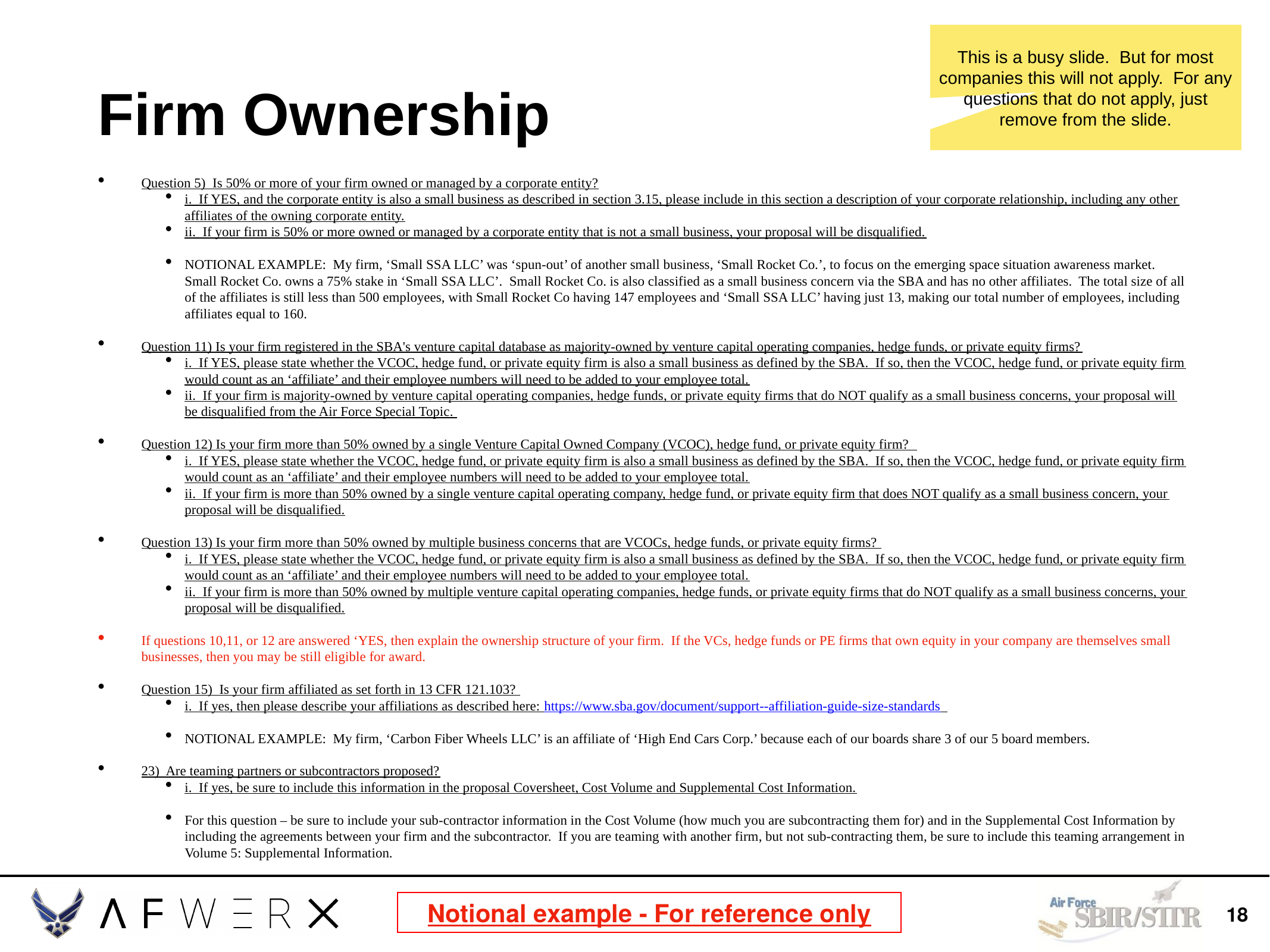

# Firm Ownership
This is a busy slide.  But for most companies this will not apply.  For any questions that do not apply, just remove from the slide.
Question 5)  Is 50% or more of your firm owned or managed by a corporate entity?
i.  If YES, and the corporate entity is also a small business as described in section 3.15, please include in this section a description of your corporate relationship, including any other affiliates of the owning corporate entity.
ii.  If your firm is 50% or more owned or managed by a corporate entity that is not a small business, your proposal will be disqualified.

NOTIONAL EXAMPLE:  My firm, ‘Small SSA LLC’ was ‘spun-out’ of another small business, ‘Small Rocket Co.’, to focus on the emerging space situation awareness market.  Small Rocket Co. owns a 75% stake in ‘Small SSA LLC’.  Small Rocket Co. is also classified as a small business concern via the SBA and has no other affiliates.  The total size of all of the affiliates is still less than 500 employees, with Small Rocket Co having 147 employees and ‘Small SSA LLC’ having just 13, making our total number of employees, including affiliates equal to 160.

Question 11) Is your firm registered in the SBA's venture capital database as majority-owned by venture capital operating companies, hedge funds, or private equity firms?
i.  If YES, please state whether the VCOC, hedge fund, or private equity firm is also a small business as defined by the SBA.  If so, then the VCOC, hedge fund, or private equity firm would count as an ‘affiliate’ and their employee numbers will need to be added to your employee total.
ii.  If your firm is majority-owned by venture capital operating companies, hedge funds, or private equity firms that do NOT qualify as a small business concerns, your proposal will be disqualified from the Air Force Special Topic.

Question 12) Is your firm more than 50% owned by a single Venture Capital Owned Company (VCOC), hedge fund, or private equity firm?
i.  If YES, please state whether the VCOC, hedge fund, or private equity firm is also a small business as defined by the SBA.  If so, then the VCOC, hedge fund, or private equity firm would count as an ‘affiliate’ and their employee numbers will need to be added to your employee total.
ii.  If your firm is more than 50% owned by a single venture capital operating company, hedge fund, or private equity firm that does NOT qualify as a small business concern, your proposal will be disqualified.

Question 13) Is your firm more than 50% owned by multiple business concerns that are VCOCs, hedge funds, or private equity firms?
i.  If YES, please state whether the VCOC, hedge fund, or private equity firm is also a small business as defined by the SBA.  If so, then the VCOC, hedge fund, or private equity firm would count as an ‘affiliate’ and their employee numbers will need to be added to your employee total.
ii.  If your firm is more than 50% owned by multiple venture capital operating companies, hedge funds, or private equity firms that do NOT qualify as a small business concerns, your proposal will be disqualified.

If questions 10,11, or 12 are answered ‘YES, then explain the ownership structure of your firm.  If the VCs, hedge funds or PE firms that own equity in your company are themselves small businesses, then you may be still eligible for award.

Question 15)  Is your firm affiliated as set forth in 13 CFR 121.103?
i.  If yes, then please describe your affiliations as described here: https://www.sba.gov/document/support--affiliation-guide-size-standards

NOTIONAL EXAMPLE:  My firm, ‘Carbon Fiber Wheels LLC’ is an affiliate of ‘High End Cars Corp.’ because each of our boards share 3 of our 5 board members.

23)  Are teaming partners or subcontractors proposed?
i.  If yes, be sure to include this information in the proposal Coversheet, Cost Volume and Supplemental Cost Information.

For this question – be sure to include your sub-contractor information in the Cost Volume (how much you are subcontracting them for) and in the Supplemental Cost Information by including the agreements between your firm and the subcontractor.  If you are teaming with another firm, but not sub-contracting them, be sure to include this teaming arrangement in Volume 5: Supplemental Information.